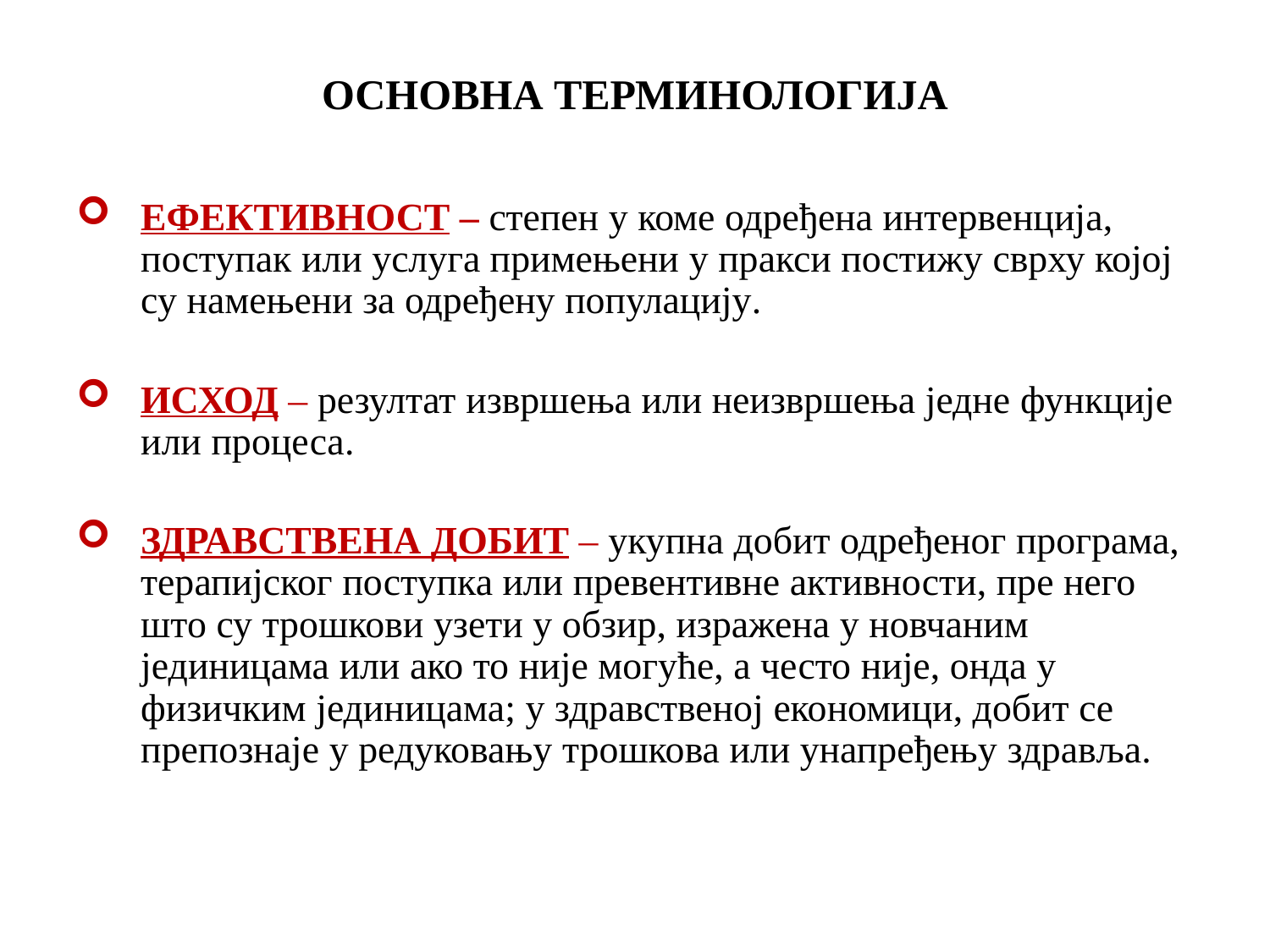

# ОСНОВНА ТЕРМИНОЛОГИЈА
ЕФЕКТИВНОСТ – степен у коме одређена интервенција, поступак или услуга примењени у пракси постижу сврху којој су намењени за одређену популацију.

ИСХОД – резултат извршења или неизвршења једне функције или процеса.

ЗДРАВСТВЕНА ДОБИТ – укупна добит одређеног програма, терапијског поступка или превентивне активности, пре него што су трошкови узети у обзир, изражена у новчаним јединицама или ако то није могуће, а често није, онда у физичким јединицама; у здравственој економици, добит се препознаје у редуковању трошкова или унапређењу здравља.